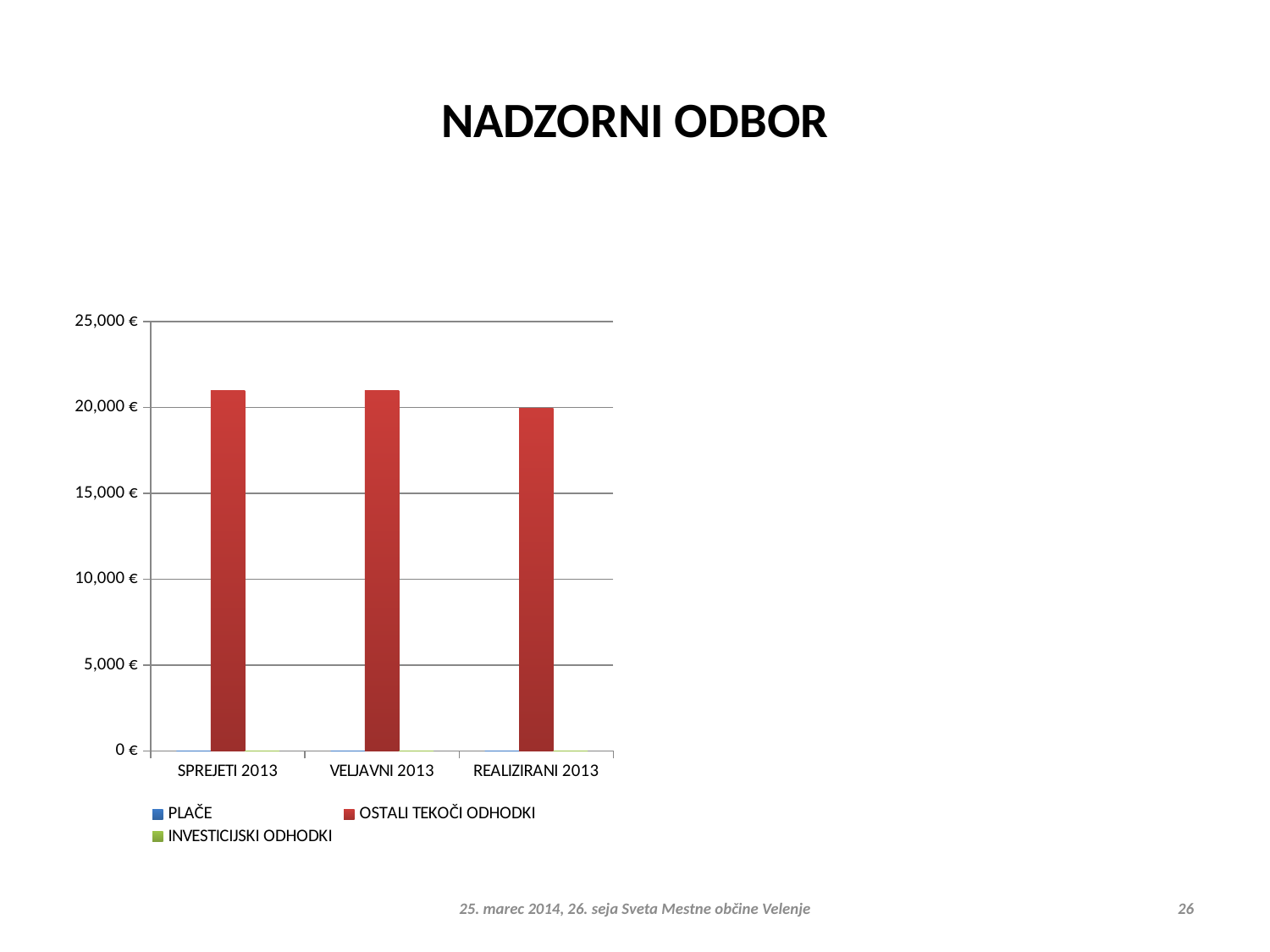

# NADZORNI ODBOR

### Chart

| Category | PLAČE | OSTALI TEKOČI ODHODKI | INVESTICIJSKI ODHODKI |
|---|---|---|---|
| SPREJETI 2013 | 0.0 | 21000.0 | 0.0 |
| VELJAVNI 2013 | 0.0 | 21000.0 | 0.0 |
| REALIZIRANI 2013 | 0.0 | 19965.0 | 0.0 |

25. marec 2014, 26. seja Sveta Mestne občine Velenje
26